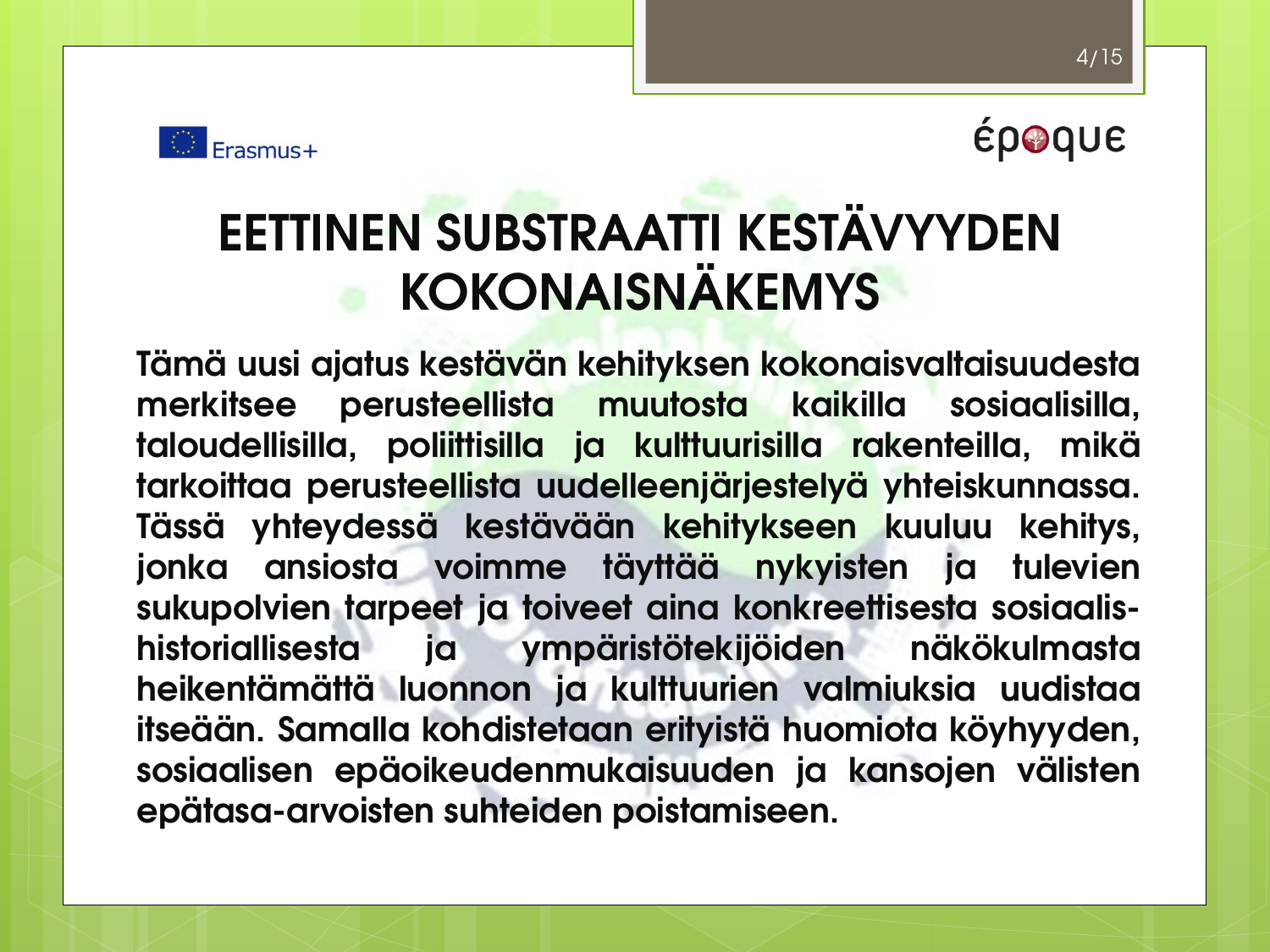

4/15
# EETTINEN SUBSTRAATTI KESTÄVYYDEN KOKONAISNÄKEMYS
Tämä uusi ajatus kestävän kehityksen kokonaisvaltaisuudesta merkitsee perusteellista muutosta kaikilla sosiaalisilla, taloudellisilla, poliittisilla ja kulttuurisilla rakenteilla, mikä tarkoittaa perusteellista uudelleenjärjestelyä yhteiskunnassa. Tässä yhteydessä kestävään kehitykseen kuuluu kehitys, jonka ansiosta voimme täyttää nykyisten ja tulevien sukupolvien tarpeet ja toiveet aina konkreettisesta sosiaalis-historiallisesta ja ympäristötekijöiden näkökulmasta heikentämättä luonnon ja kulttuurien valmiuksia uudistaa itseään. Samalla kohdistetaan erityistä huomiota köyhyyden, sosiaalisen epäoikeudenmukaisuuden ja kansojen välisten epätasa-arvoisten suhteiden poistamiseen.